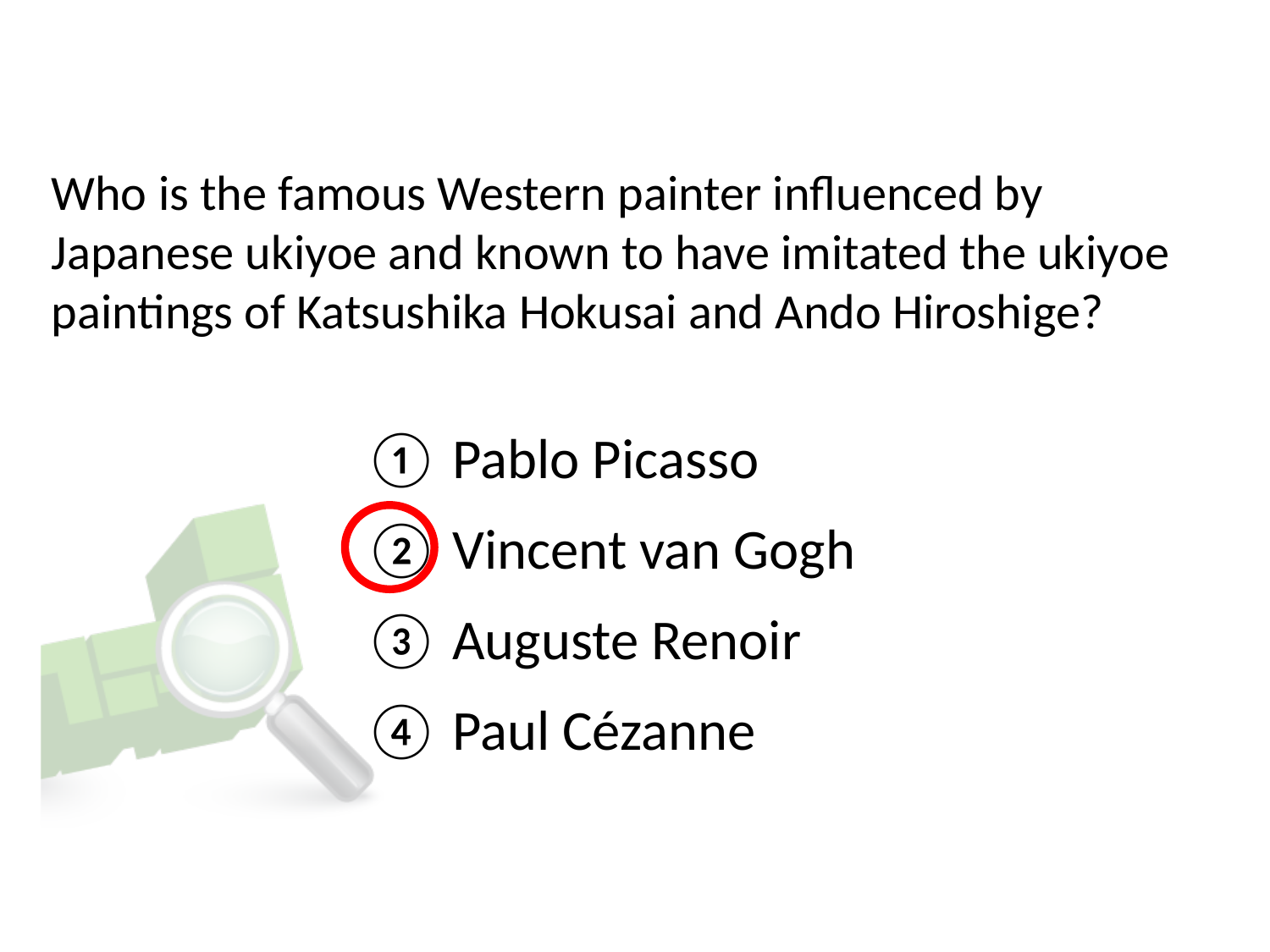

# Who is the famous Western painter influenced by Japanese ukiyoe and known to have imitated the ukiyoe paintings of Katsushika Hokusai and Ando Hiroshige?
① Pablo Picasso
② Vincent van Gogh
③ Auguste Renoir
④ Paul Cézanne